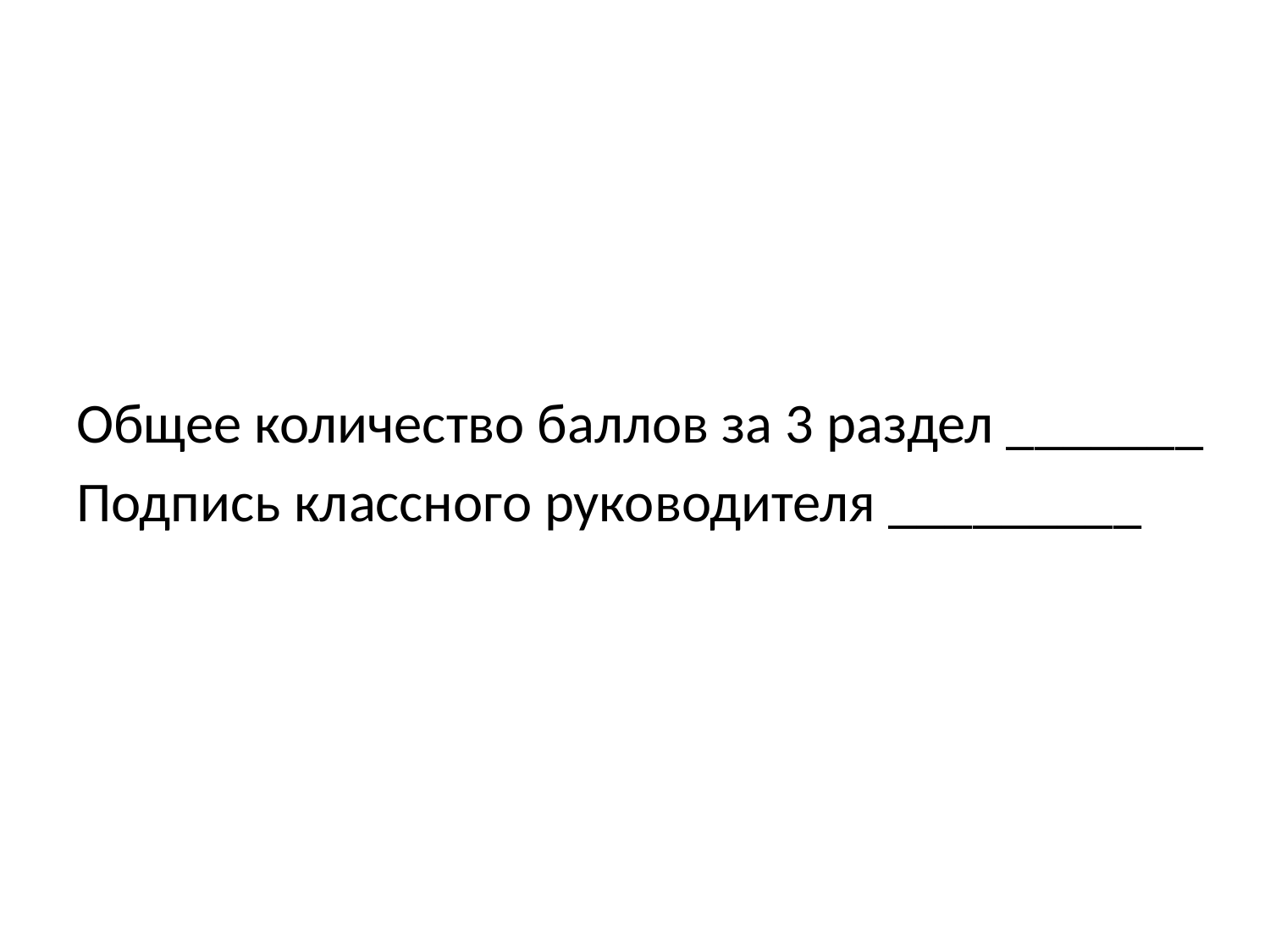

Общее количество баллов за 3 раздел _______
Подпись классного руководителя _________